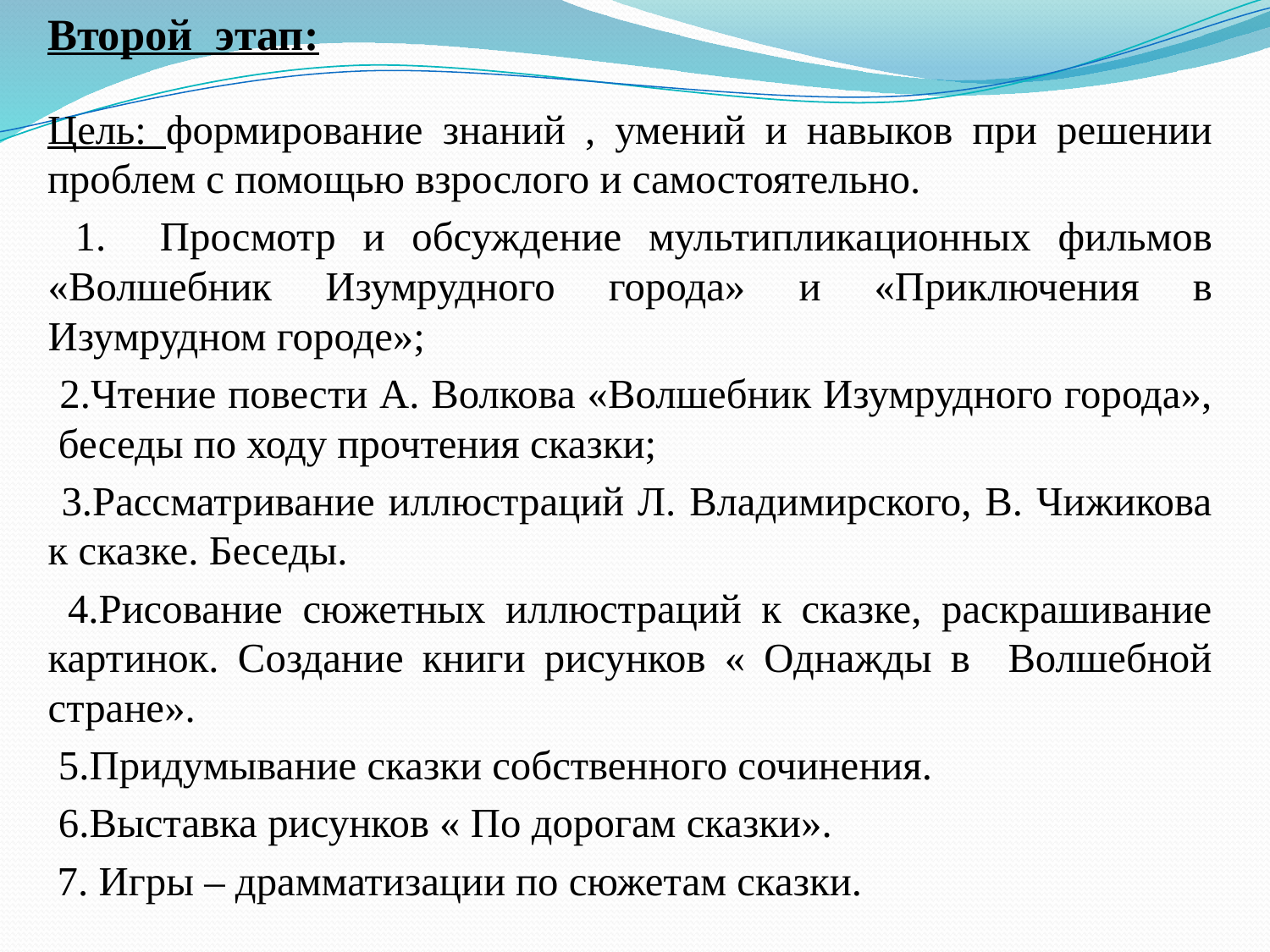

Второй  этап:

Цель: формирование знаний , умений и навыков при решении проблем с помощью взрослого и самостоятельно.
 1.  Просмотр и обсуждение мультипликационных фильмов «Волшебник Изумрудного города» и «Приключения в Изумрудном городе»;
 2.Чтение повести А. Волкова «Волшебник Изумрудного города»,  беседы по ходу прочтения сказки;
 3.Рассматривание иллюстраций Л. Владимирского, В. Чижикова к сказке. Беседы.
 4.Рисование сюжетных иллюстраций к сказке, раскрашивание картинок. Создание книги рисунков « Однажды в  Волшебной стране».
 5.Придумывание сказки собственного сочинения.
 6.Выставка рисунков « По дорогам сказки».
 7. Игры – драмматизации по сюжетам сказки.